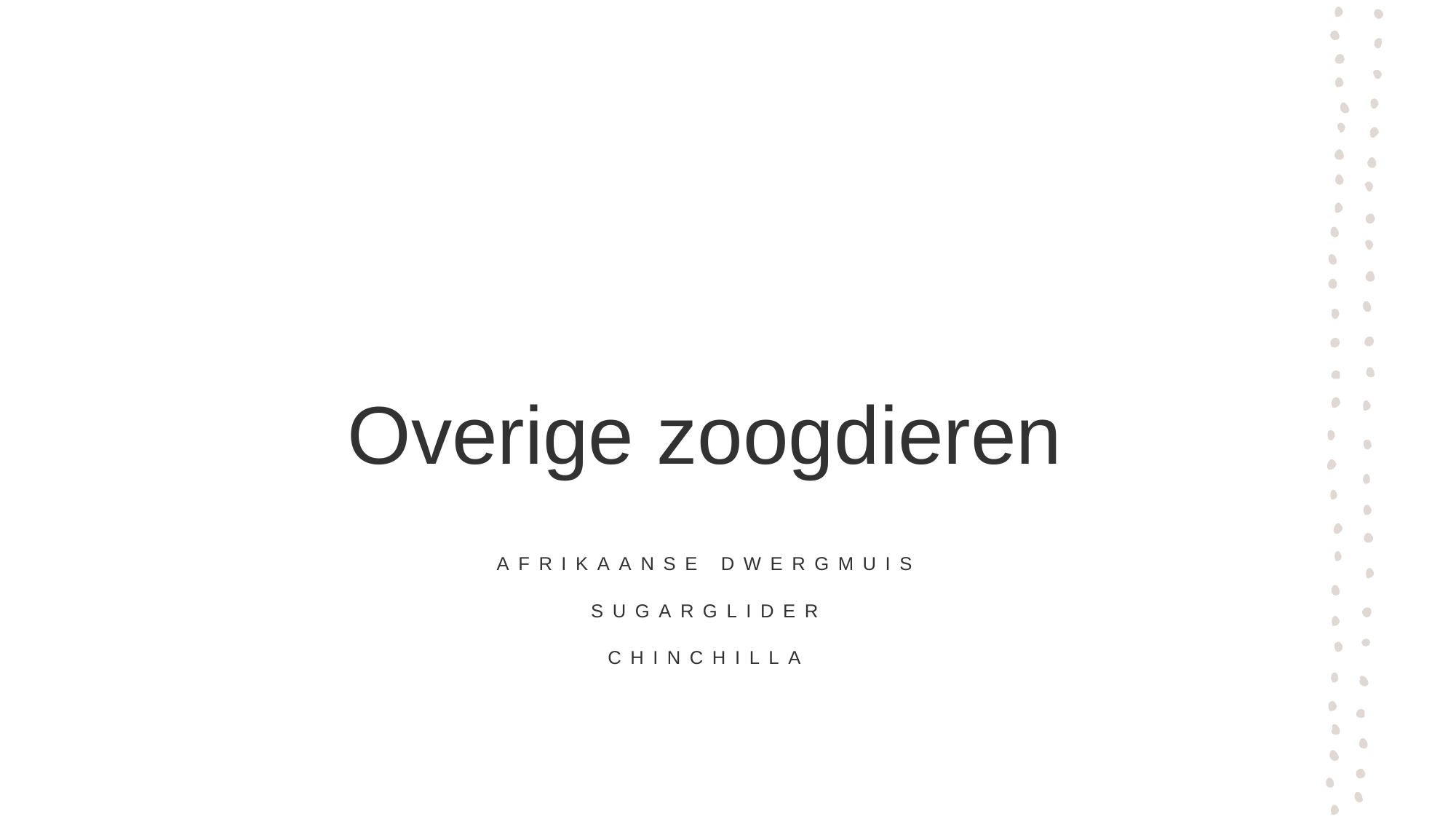

# Overige zoogdieren
Afrikaanse dwergmuis
Sugarglider
chinchilla